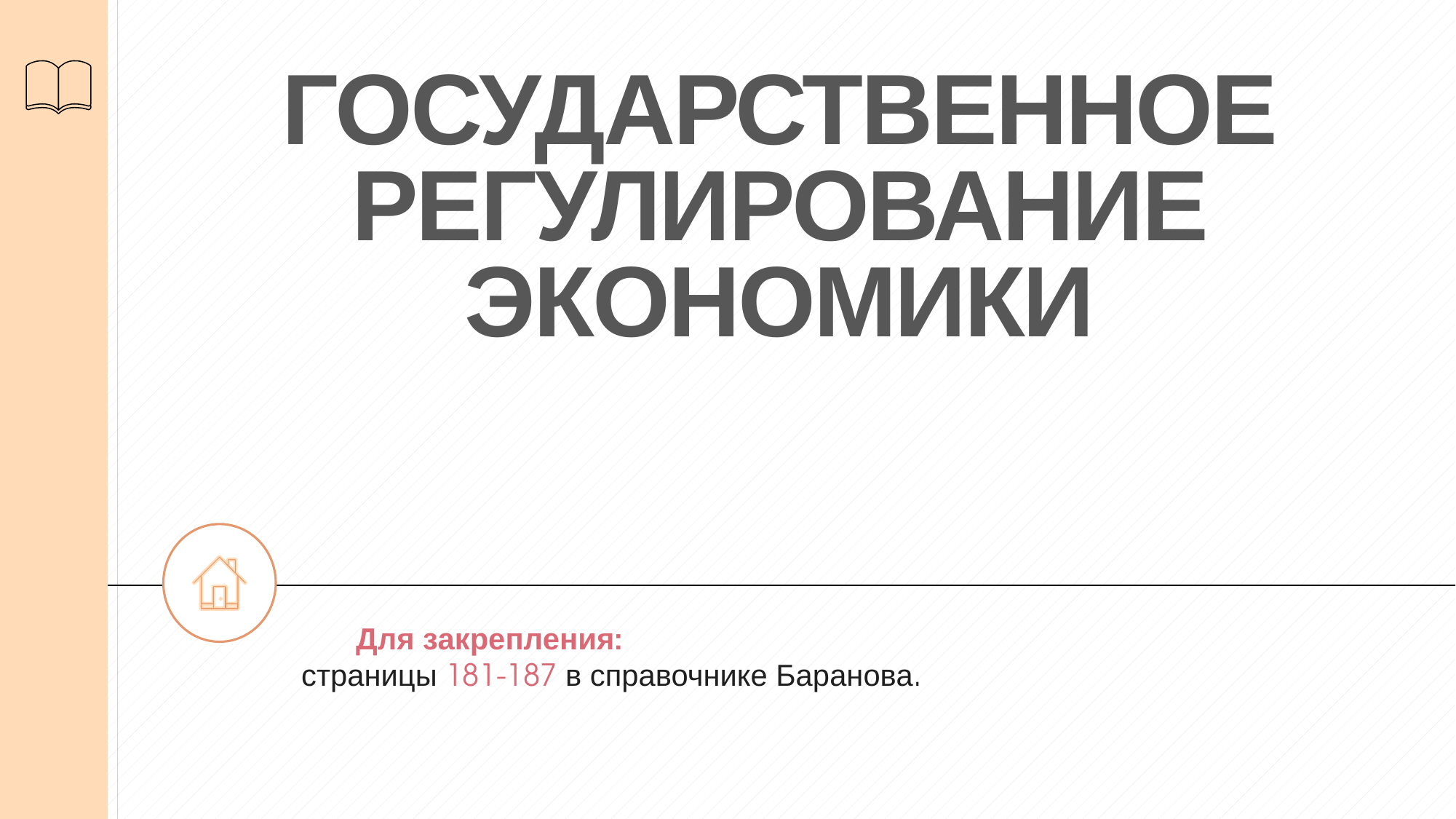

# ГОСУДАРСТВЕННОЕ РЕГУЛИРОВАНИЕ ЭКОНОМИКИ

		Для закрепления:
страницы 181-187 в справочнике Баранова.